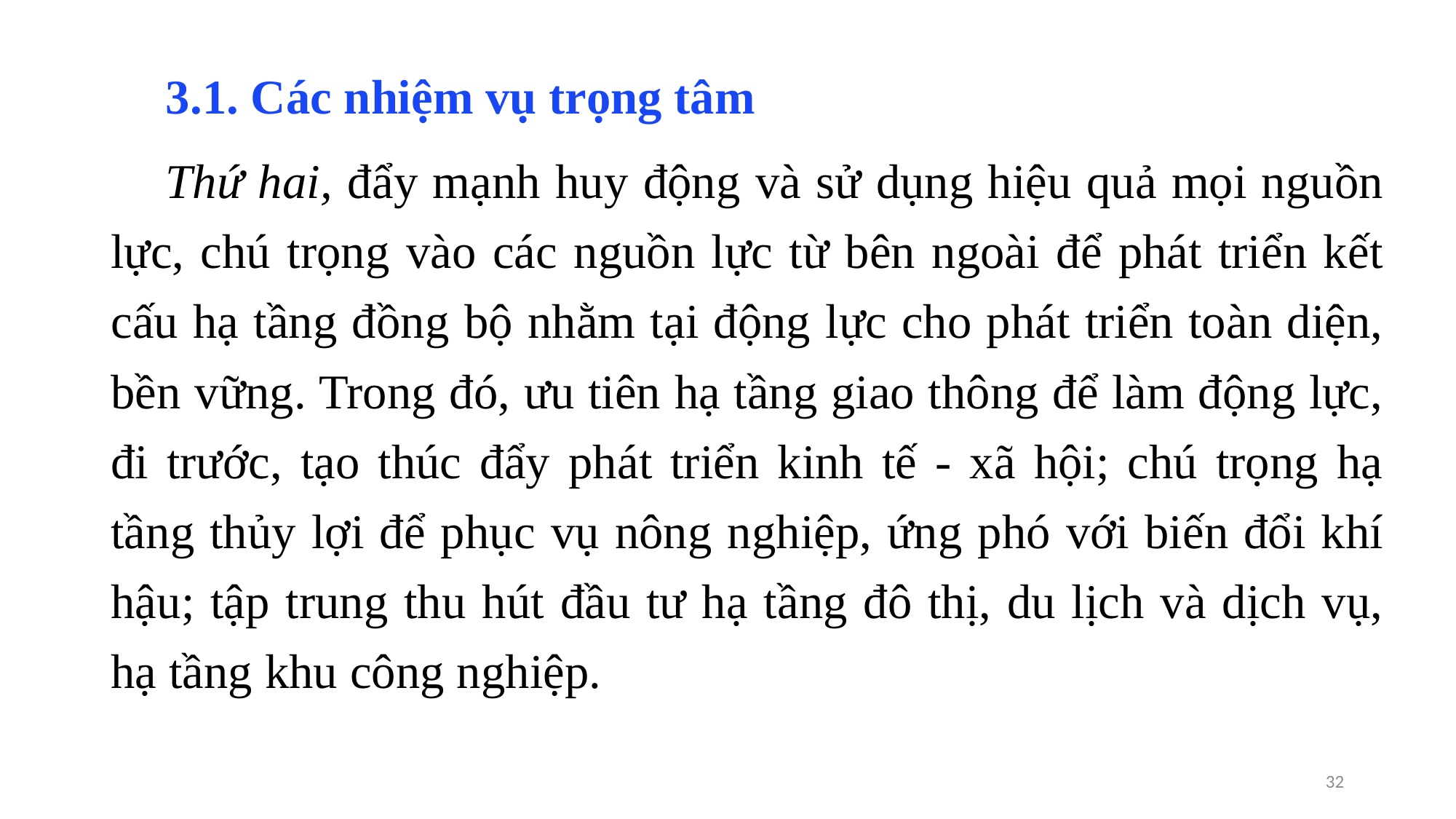

3.1. Các nhiệm vụ trọng tâm
Thứ hai, đẩy mạnh huy động và sử dụng hiệu quả mọi nguồn lực, chú trọng vào các nguồn lực từ bên ngoài để phát triển kết cấu hạ tầng đồng bộ nhằm tại động lực cho phát triển toàn diện, bền vững. Trong đó, ưu tiên hạ tầng giao thông để làm động lực, đi trước, tạo thúc đẩy phát triển kinh tế - xã hội; chú trọng hạ tầng thủy lợi để phục vụ nông nghiệp, ứng phó với biến đổi khí hậu; tập trung thu hút đầu tư hạ tầng đô thị, du lịch và dịch vụ, hạ tầng khu công nghiệp.
32